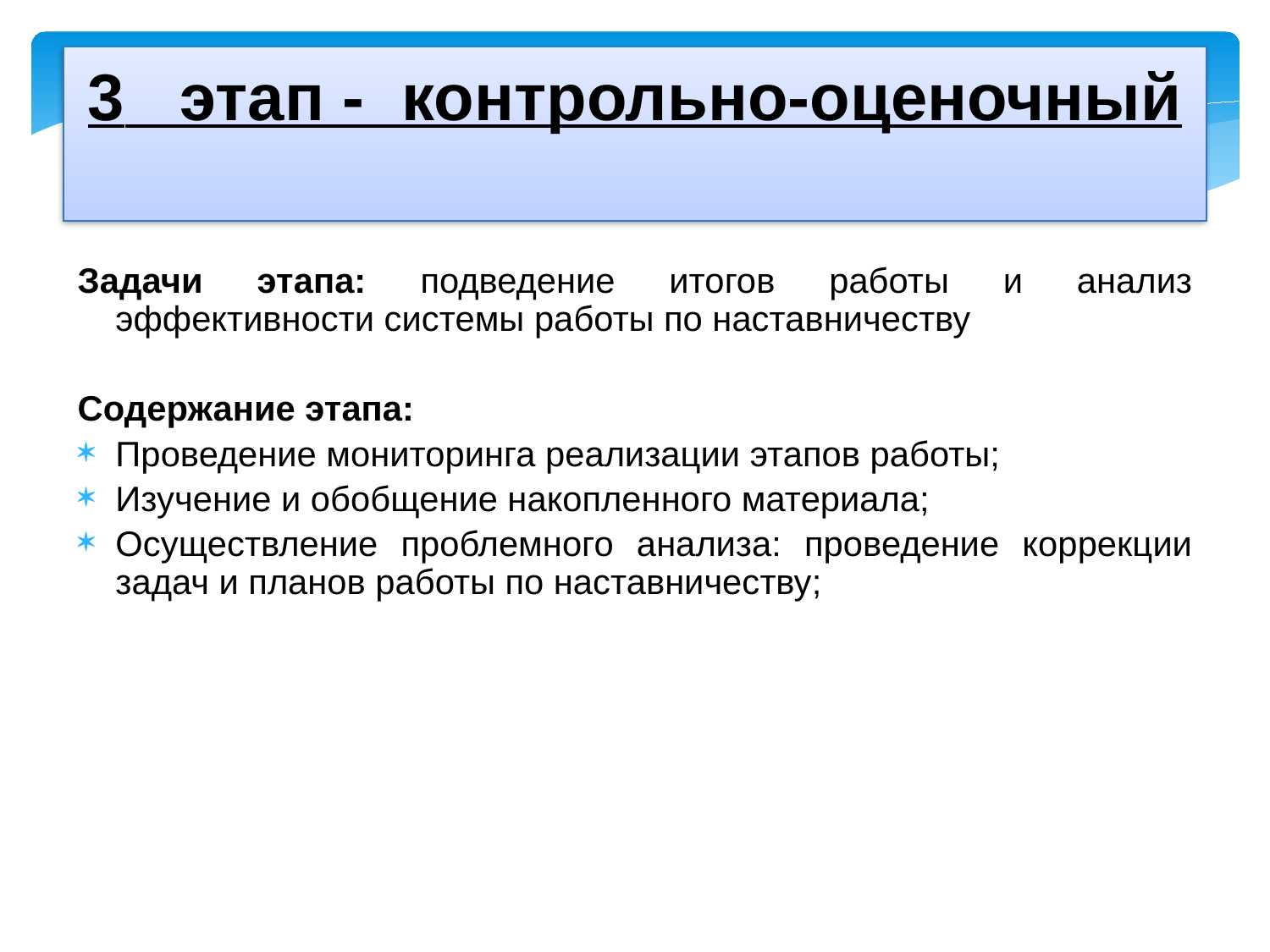

3   этап -  контрольно-оценочный
Задачи этапа: подведение итогов работы и анализ эффективности системы работы по наставничеству

Содержание этапа:
Проведение мониторинга реализации этапов работы;
Изучение и обобщение накопленного материала;
Осуществление проблемного анализа: проведение коррекции задач и планов работы по наставничеству;